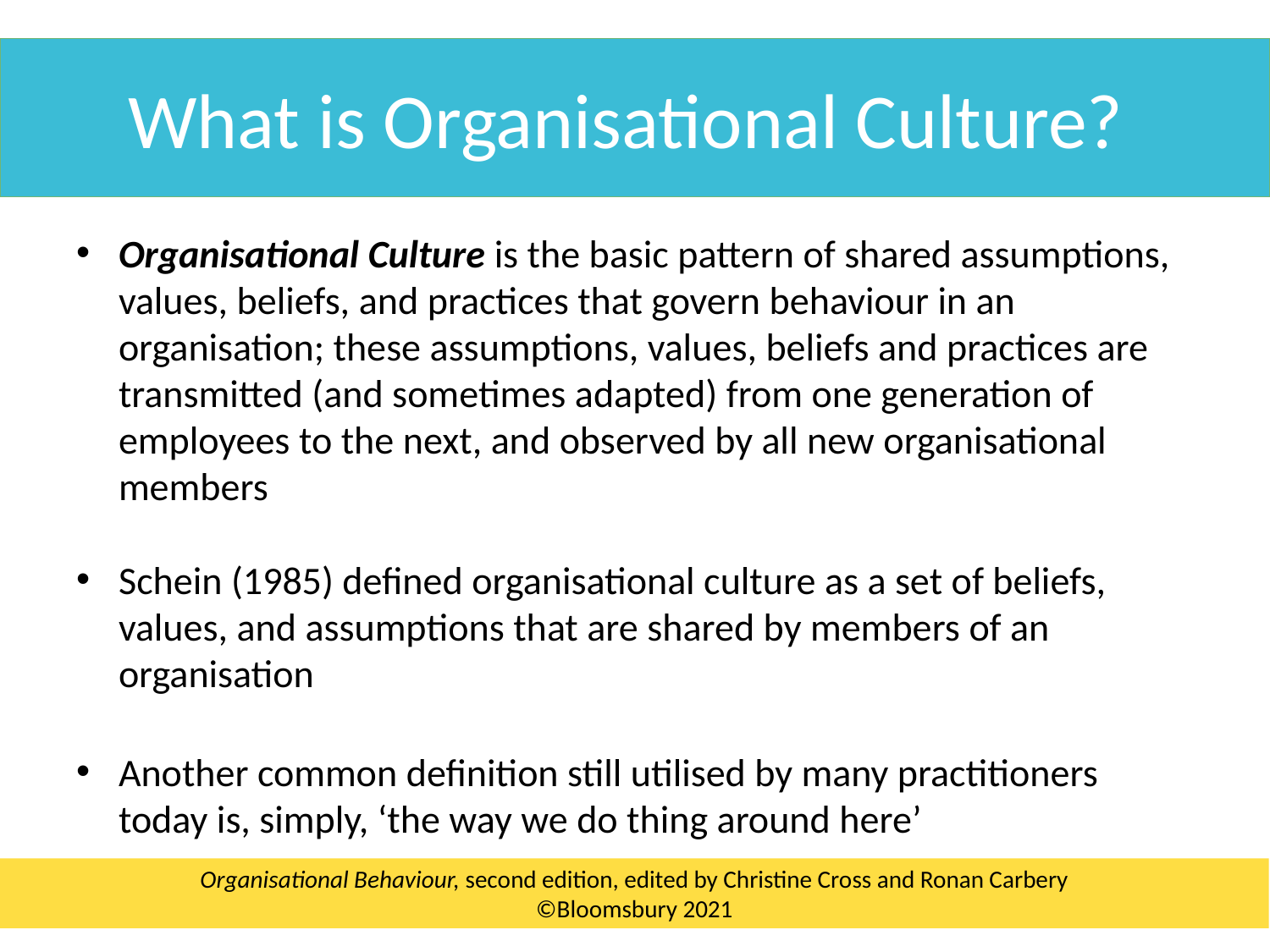

What is Organisational Culture?
Organisational Culture is the basic pattern of shared assumptions, values, beliefs, and practices that govern behaviour in an organisation; these assumptions, values, beliefs and practices are transmitted (and sometimes adapted) from one generation of employees to the next, and observed by all new organisational members

Schein (1985) defined organisational culture as a set of beliefs, values, and assumptions that are shared by members of an organisation

Another common definition still utilised by many practitioners today is, simply, ‘the way we do thing around here’